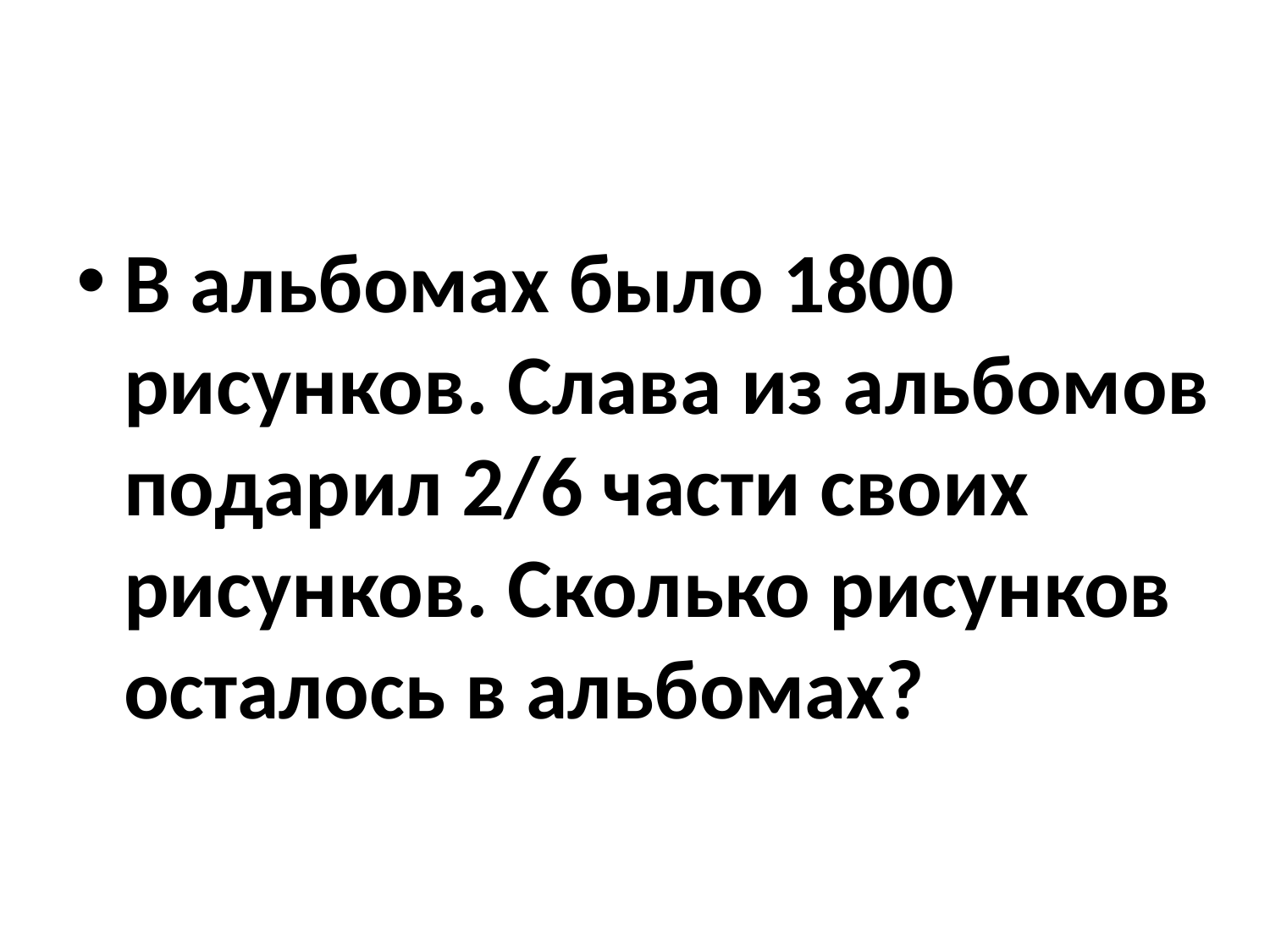

#
В альбомах было 1800 рисунков. Слава из альбомов подарил 2/6 части своих рисунков. Сколько рисунков осталось в альбомах?